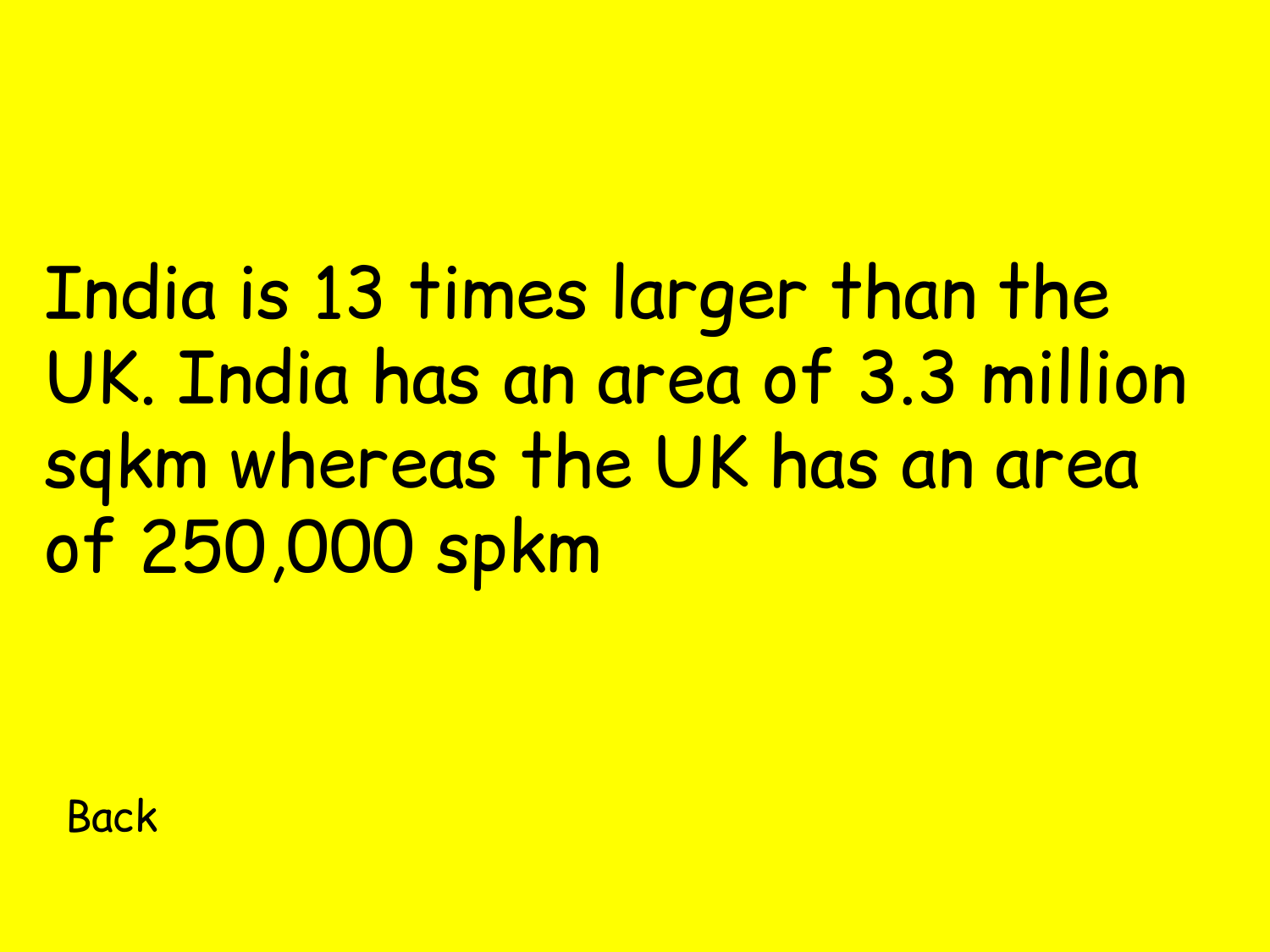

India is 13 times larger than the UK. India has an area of 3.3 million sqkm whereas the UK has an area of 250,000 spkm
Back